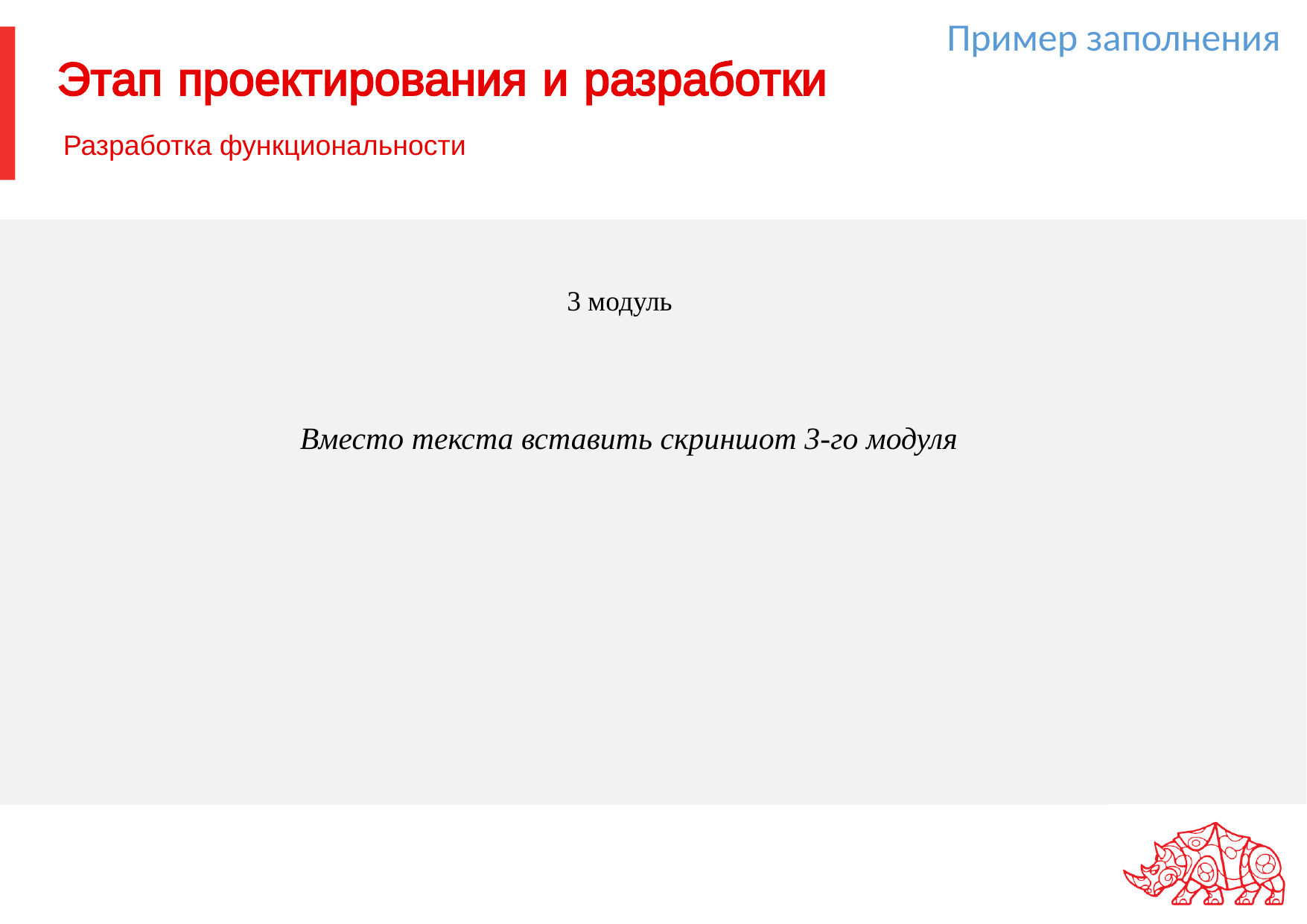

Пример заполнения
Разработка функциональности
# Этап проектирования и разработки
3 модуль
Вместо текста вставить скриншот 3-го модуля